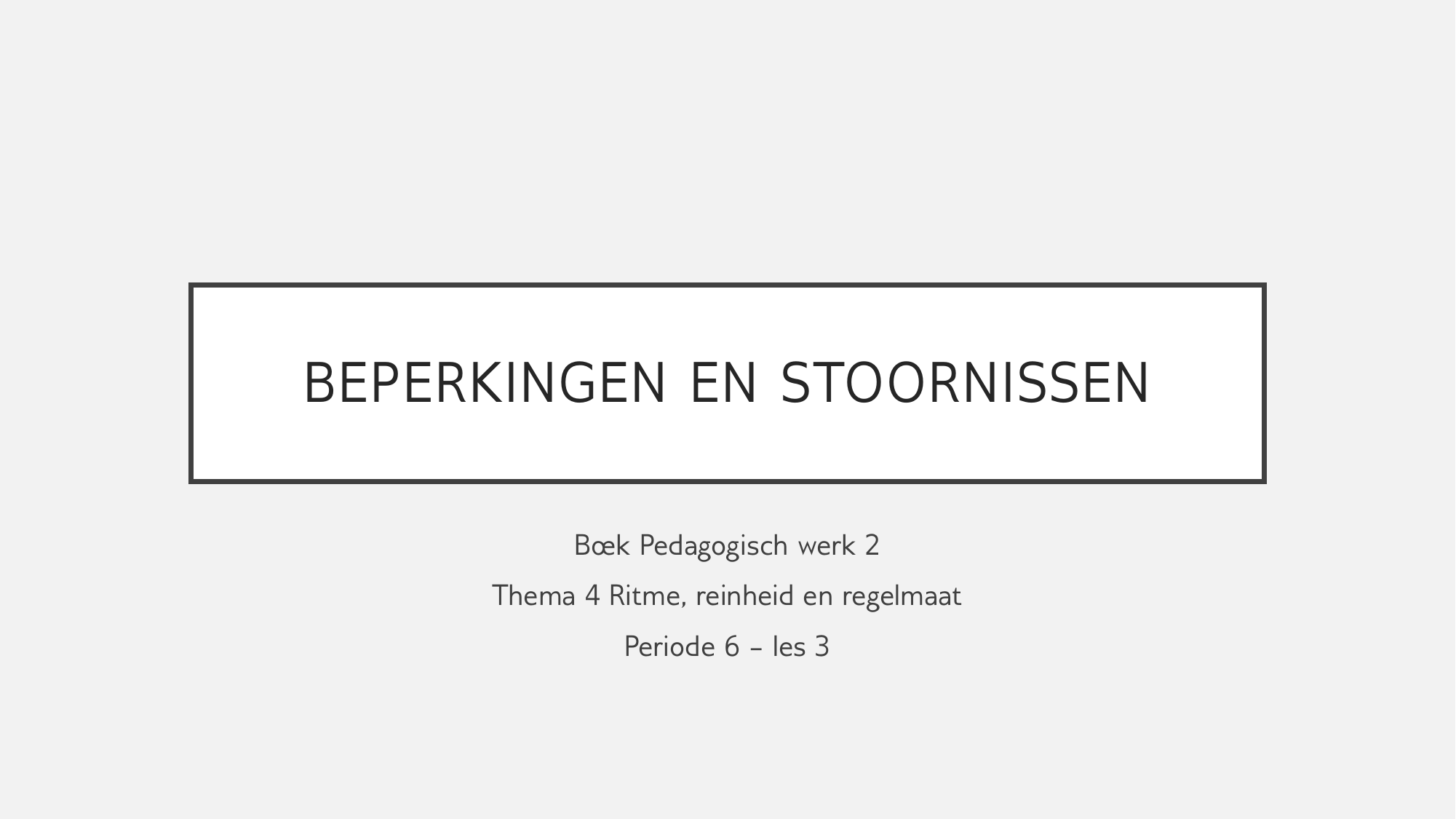

# Beperkingen en stoornissen
Boek Pedagogisch werk 2
Thema 4 Ritme, reinheid en regelmaat
Periode 6 – les 3